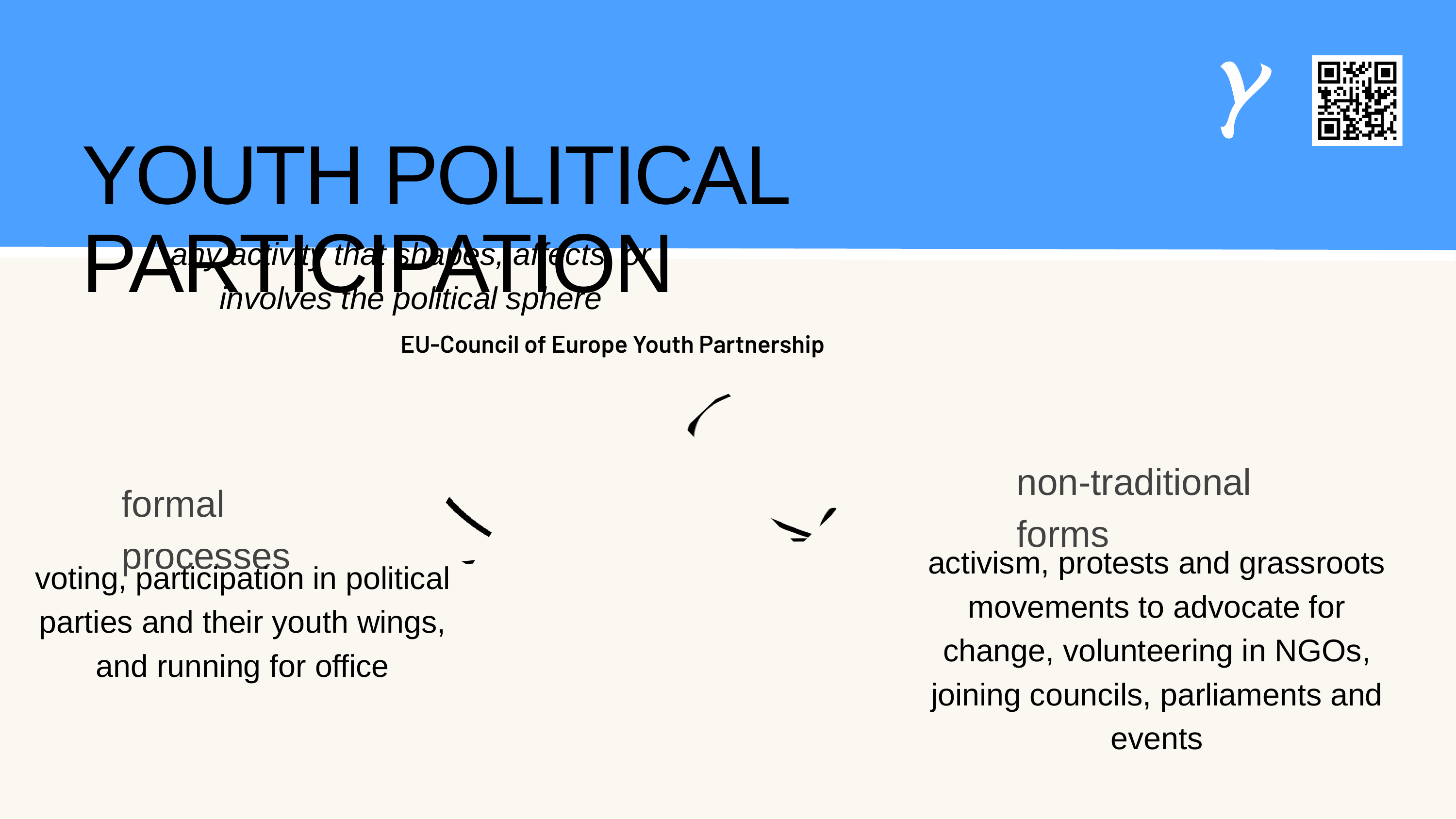

YOUTH POLITICAL PARTICIPATION
any activity that shapes, affects, or involves the political sphere
EU-Council of Europe Youth Partnership

non-traditional forms
formal processes
activism, protests and grassroots movements to advocate for change, volunteering in NGOs, joining councils, parliaments and events
voting, participation in political parties and their youth wings, and running for office